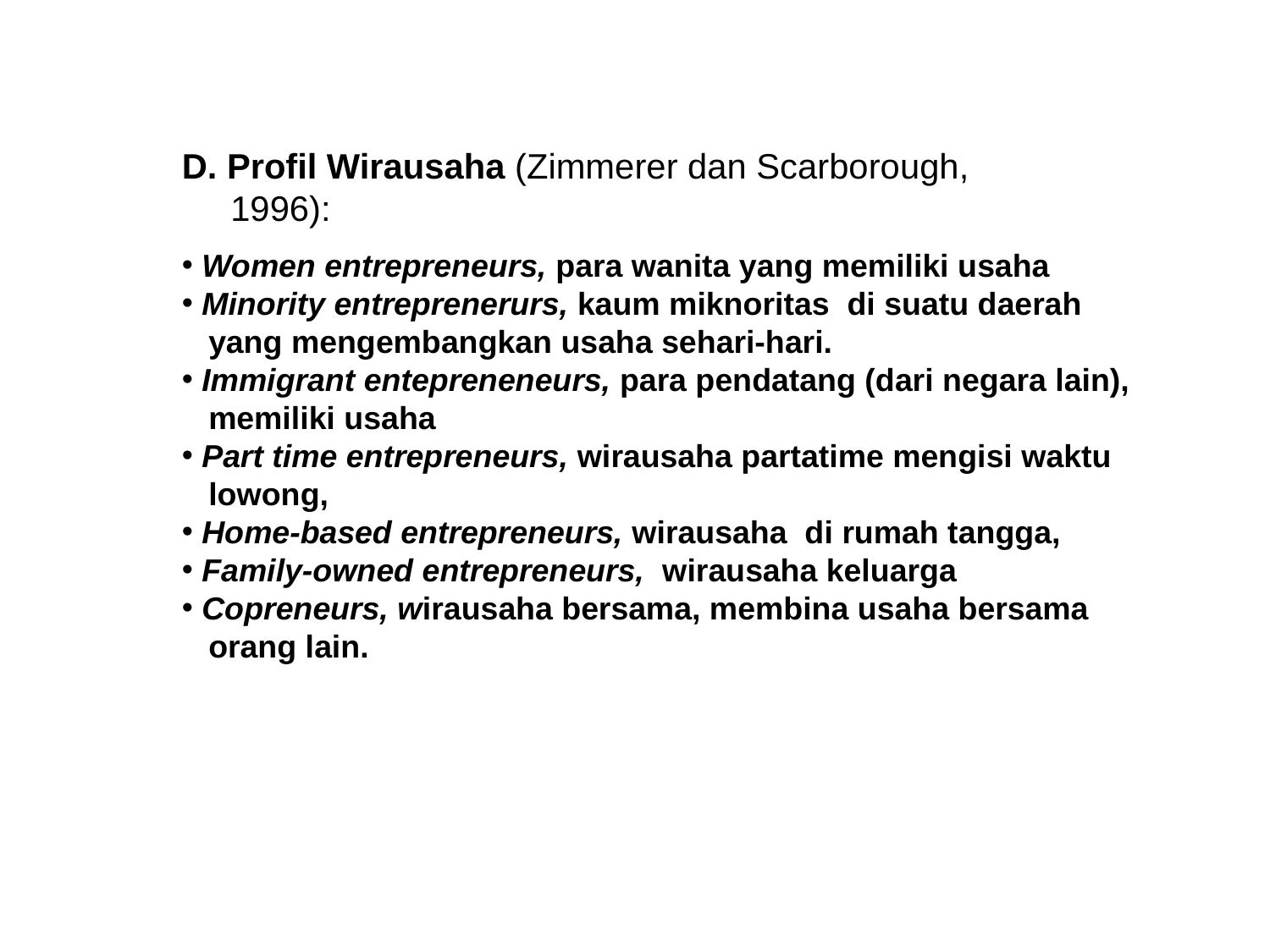

D. Profil Wirausaha (Zimmerer dan Scarborough,
     1996):

 Women entrepreneurs, para wanita yang memiliki usaha
 Minority entreprenerurs, kaum miknoritas  di suatu daerah
   yang mengembangkan usaha sehari-hari.
 Immigrant entepreneneurs, para pendatang (dari negara lain),
   memiliki usaha
 Part time entrepreneurs, wirausaha partatime mengisi waktu
   lowong,
 Home-based entrepreneurs, wirausaha  di rumah tangga,
 Family-owned entrepreneurs,  wirausaha keluarga
 Copreneurs, wirausaha bersama, membina usaha bersama
   orang lain.